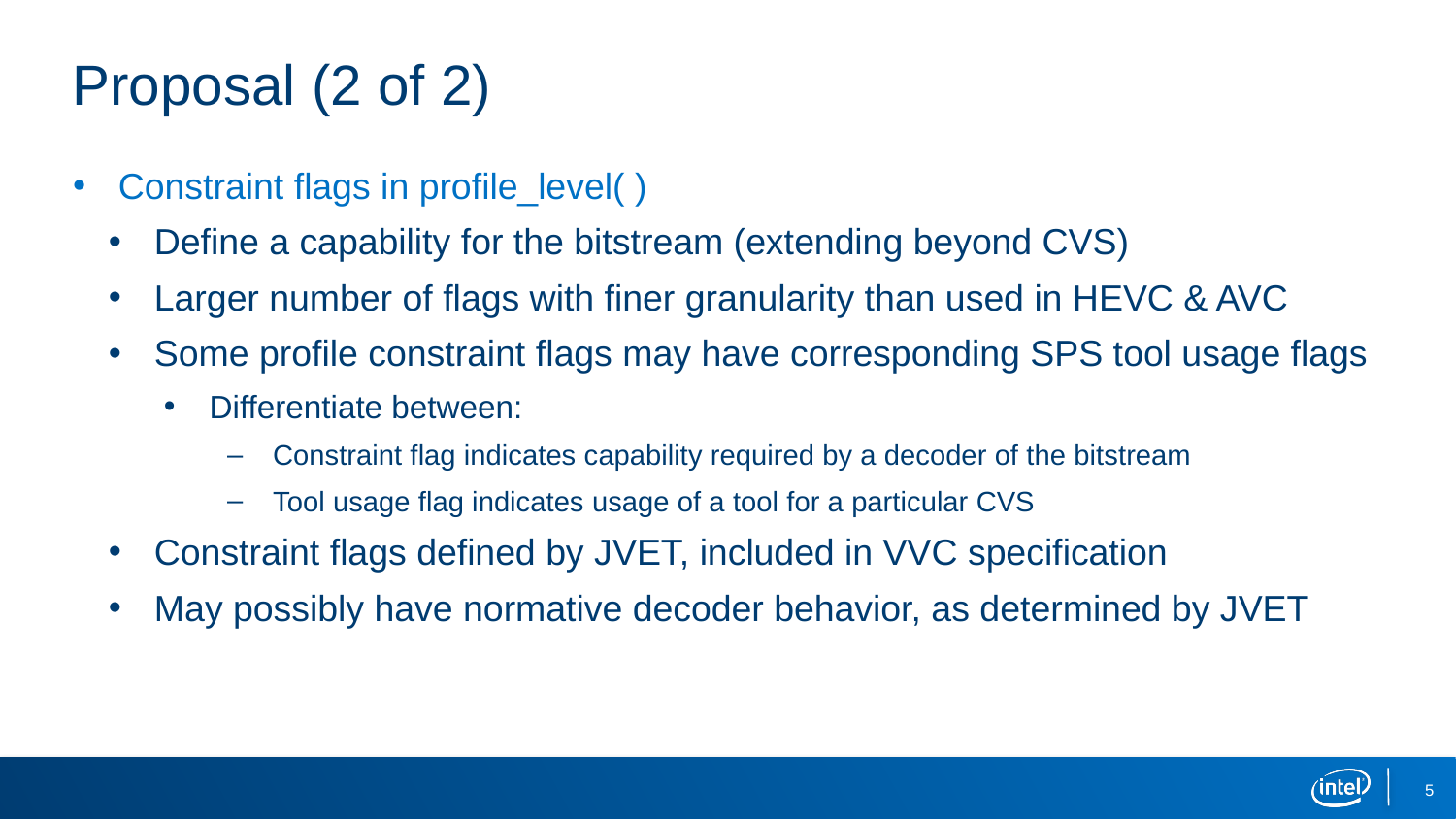

# Proposal (2 of 2)
Constraint flags in profile_level( )
Define a capability for the bitstream (extending beyond CVS)
Larger number of flags with finer granularity than used in HEVC & AVC
Some profile constraint flags may have corresponding SPS tool usage flags
Differentiate between:
Constraint flag indicates capability required by a decoder of the bitstream
Tool usage flag indicates usage of a tool for a particular CVS
Constraint flags defined by JVET, included in VVC specification
May possibly have normative decoder behavior, as determined by JVET
5